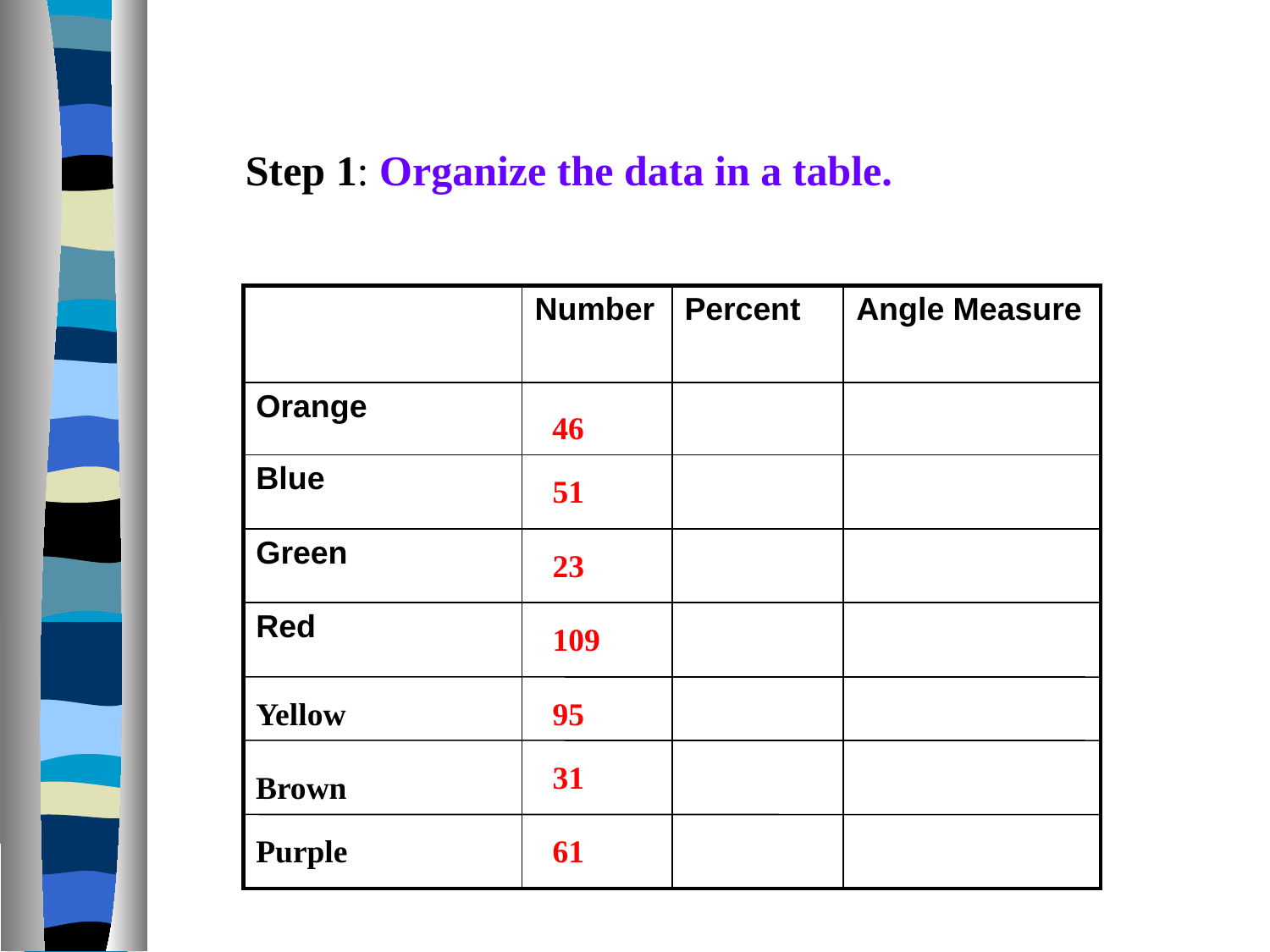

Step 1: Organize the data in a table.
|  | Number | Percent | Angle Measure |
| --- | --- | --- | --- |
| Orange |  |  |  |
| Blue |  |  |  |
| Green |  |  |  |
| Red |  |  |  |
46
51
23
109

Yellow
95

31
Brown

Purple
61